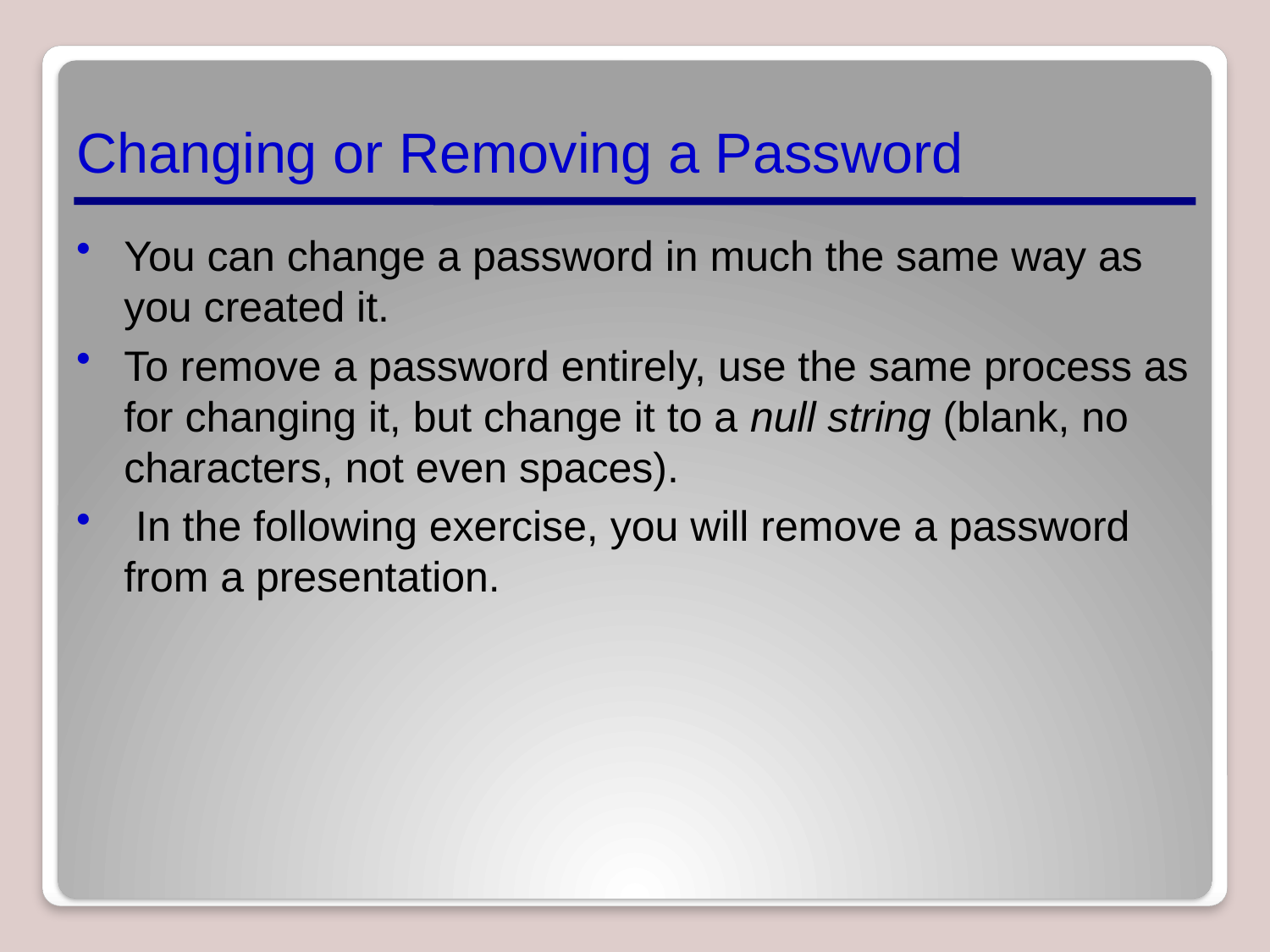

# Changing or Removing a Password
You can change a password in much the same way as you created it.
To remove a password entirely, use the same process as for changing it, but change it to a null string (blank, no characters, not even spaces).
 In the following exercise, you will remove a password from a presentation.